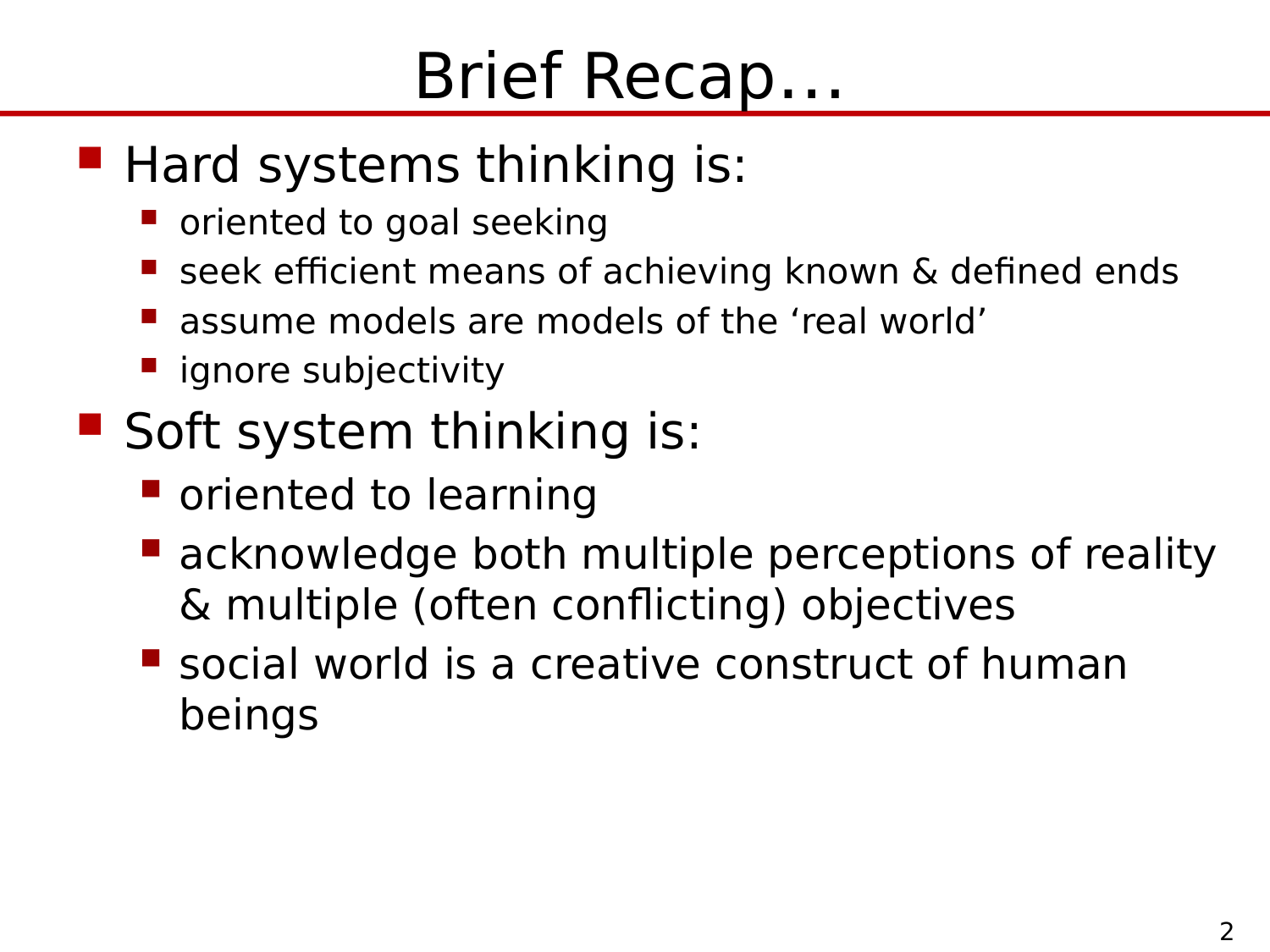

# Brief Recap…
Hard systems thinking is:
oriented to goal seeking
seek efficient means of achieving known & defined ends
assume models are models of the ‘real world’
ignore subjectivity
Soft system thinking is:
oriented to learning
acknowledge both multiple perceptions of reality & multiple (often conflicting) objectives
social world is a creative construct of human beings

2